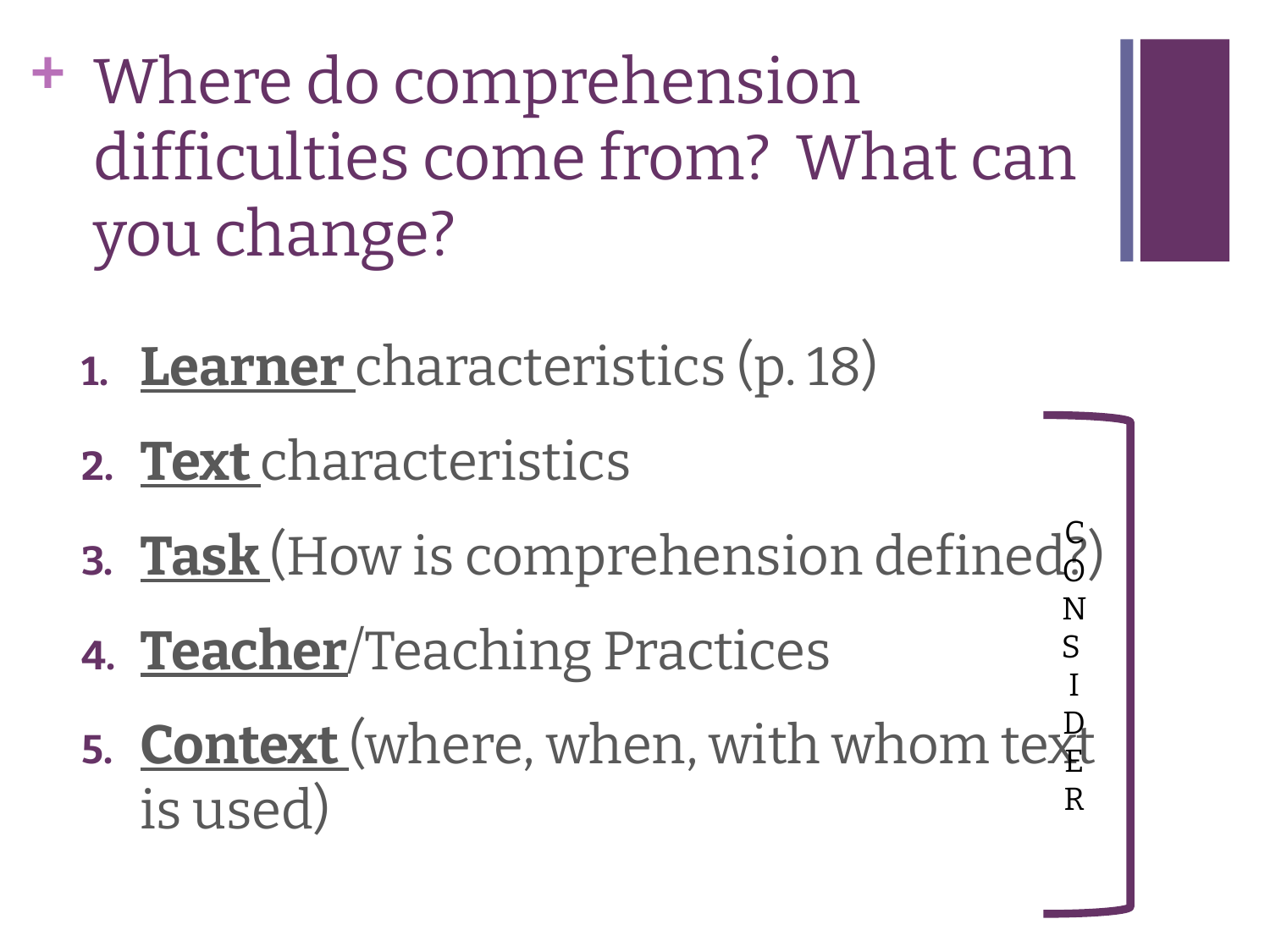

# Where do comprehension difficulties come from?  What can you change?
Learner characteristics (p. 18)
Text characteristics
Task (How is comprehension defined?)
Teacher/Teaching Practices
Context (where, when, with whom text is used)
CONS  I DER